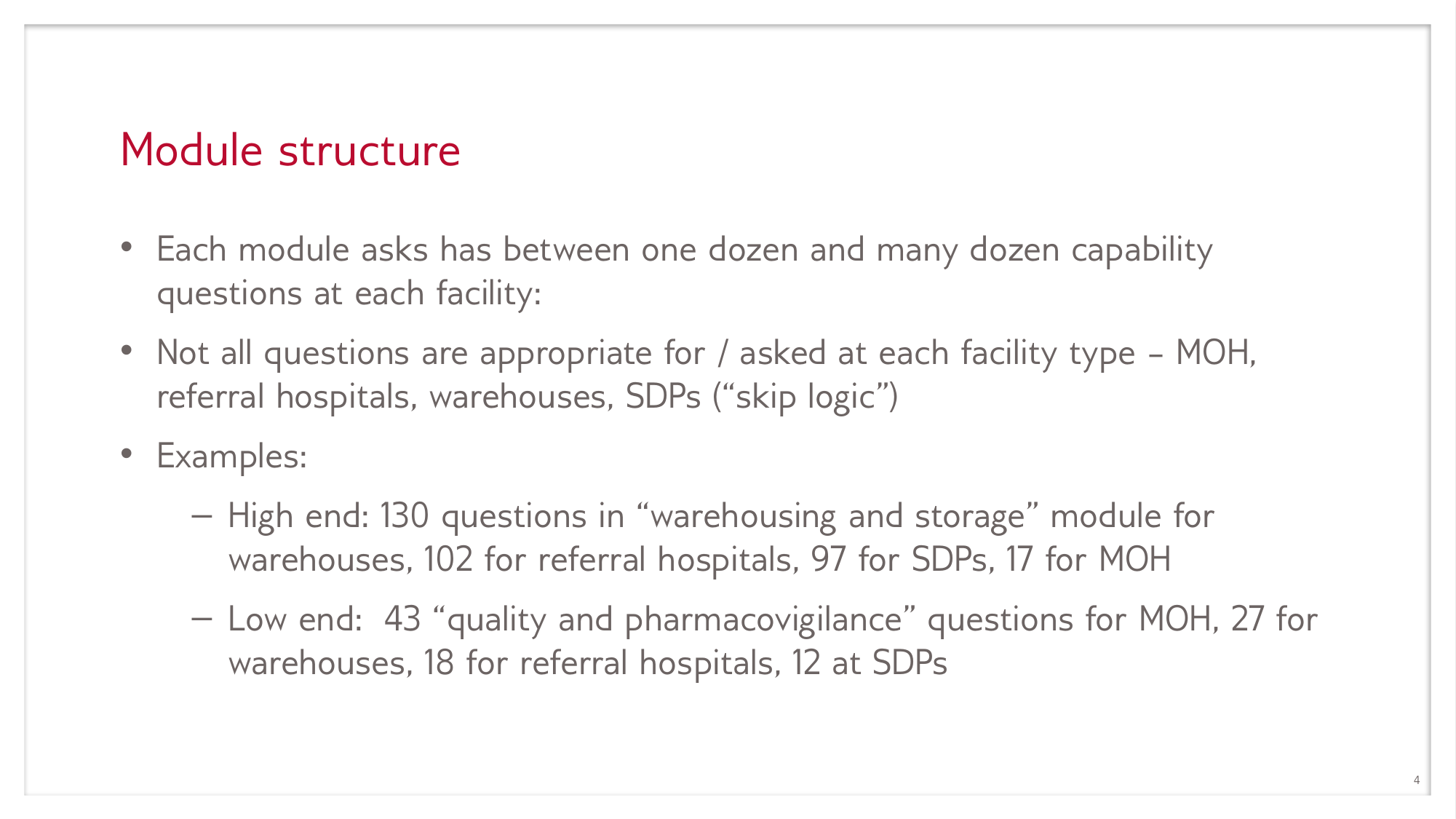

# Module structure
Each module asks has between one dozen and many dozen capability questions at each facility:
Not all questions are appropriate for / asked at each facility type – MOH, referral hospitals, warehouses, SDPs (“skip logic”)
Examples:
High end: 130 questions in “warehousing and storage” module for warehouses, 102 for referral hospitals, 97 for SDPs, 17 for MOH
Low end:  43 “quality and pharmacovigilance” questions for MOH, 27 for warehouses, 18 for referral hospitals, 12 at SDPs

4